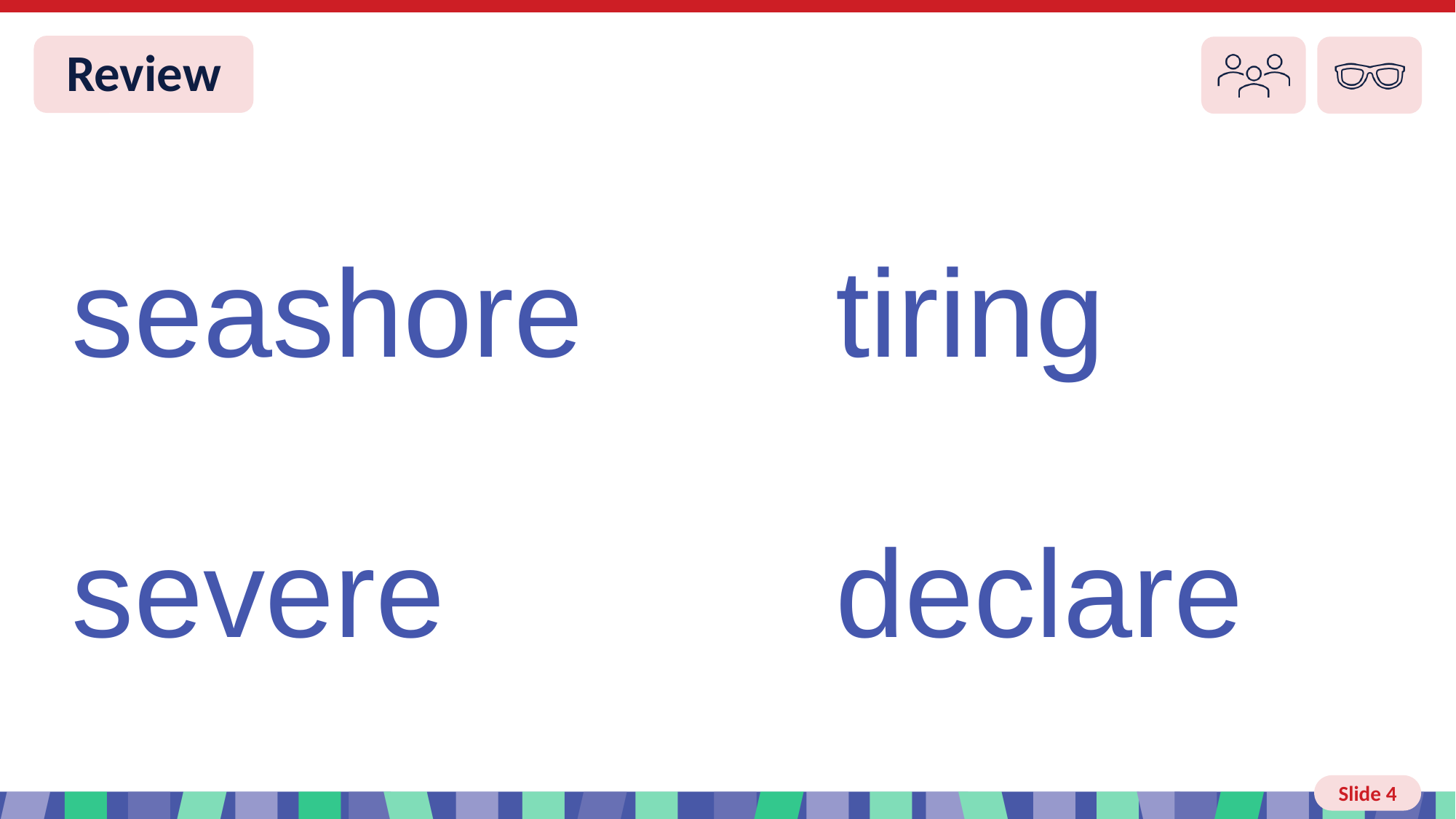

Slide 4 Review You do
seashore
tiring
severe
declare